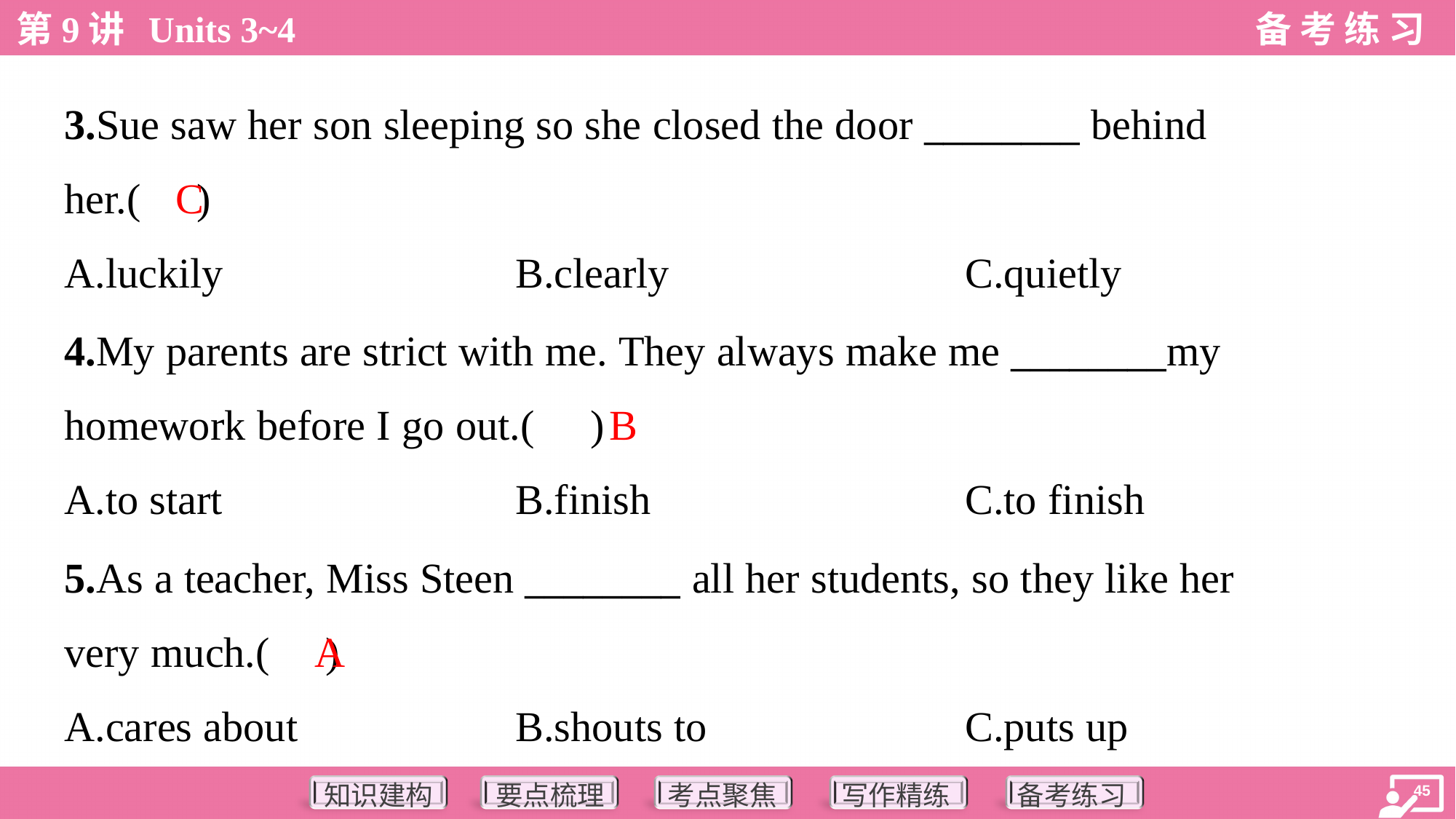

3.Sue saw her son sleeping so she closed the door ________ behind
her.(     )
C
A.luckily	B.clearly	C.quietly
4.My parents are strict with me. They always make me ________my
homework before I go out.(     )
B
A.to start	B.finish	C.to finish
5.As a teacher, Miss Steen ________ all her students, so they like her
very much.(     )
A
A.cares about	B.shouts to	C.puts up